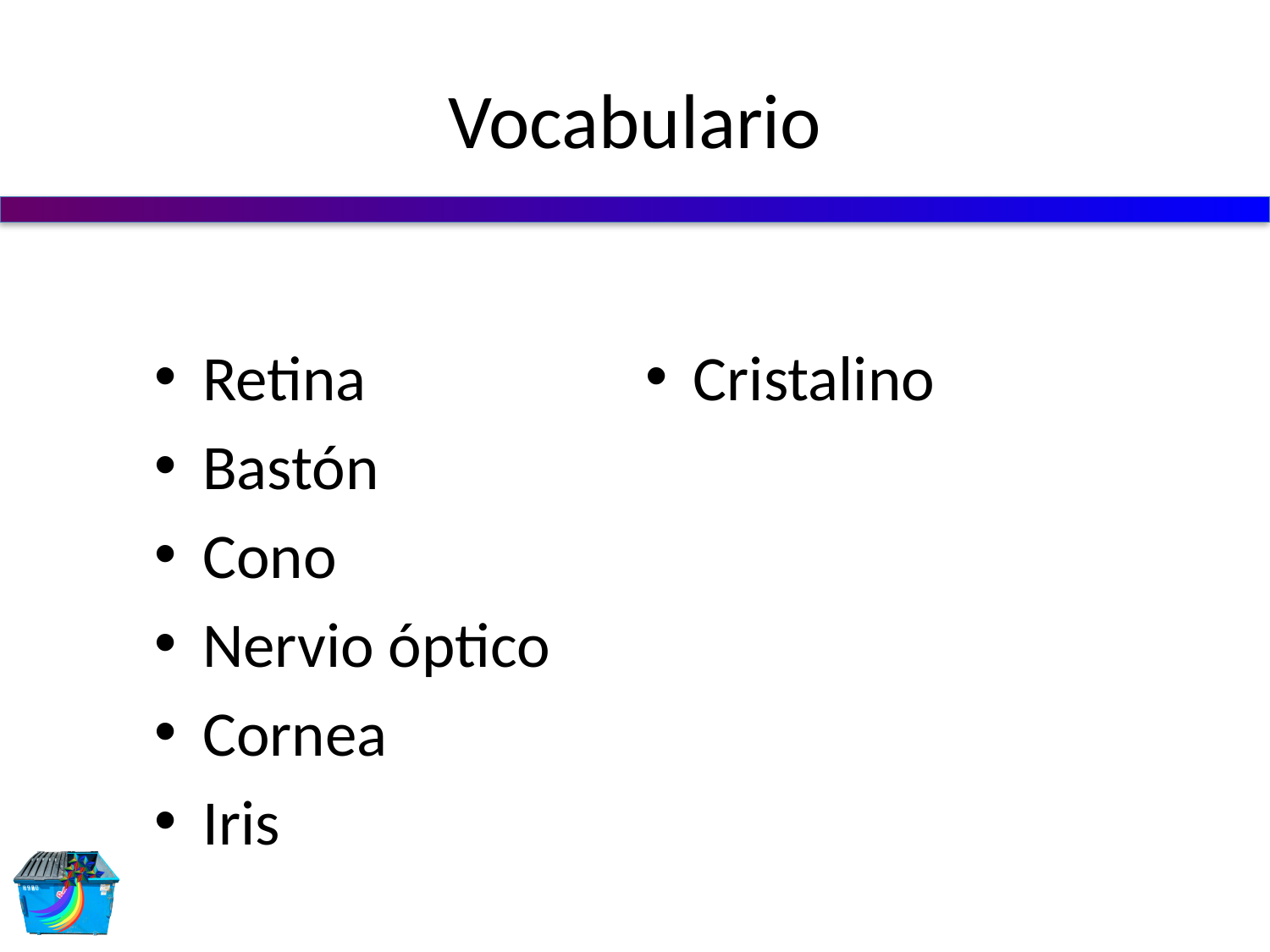

# Vocabulario
Retina
Bastón
Cono
Nervio óptico
Cornea
Iris
Cristalino